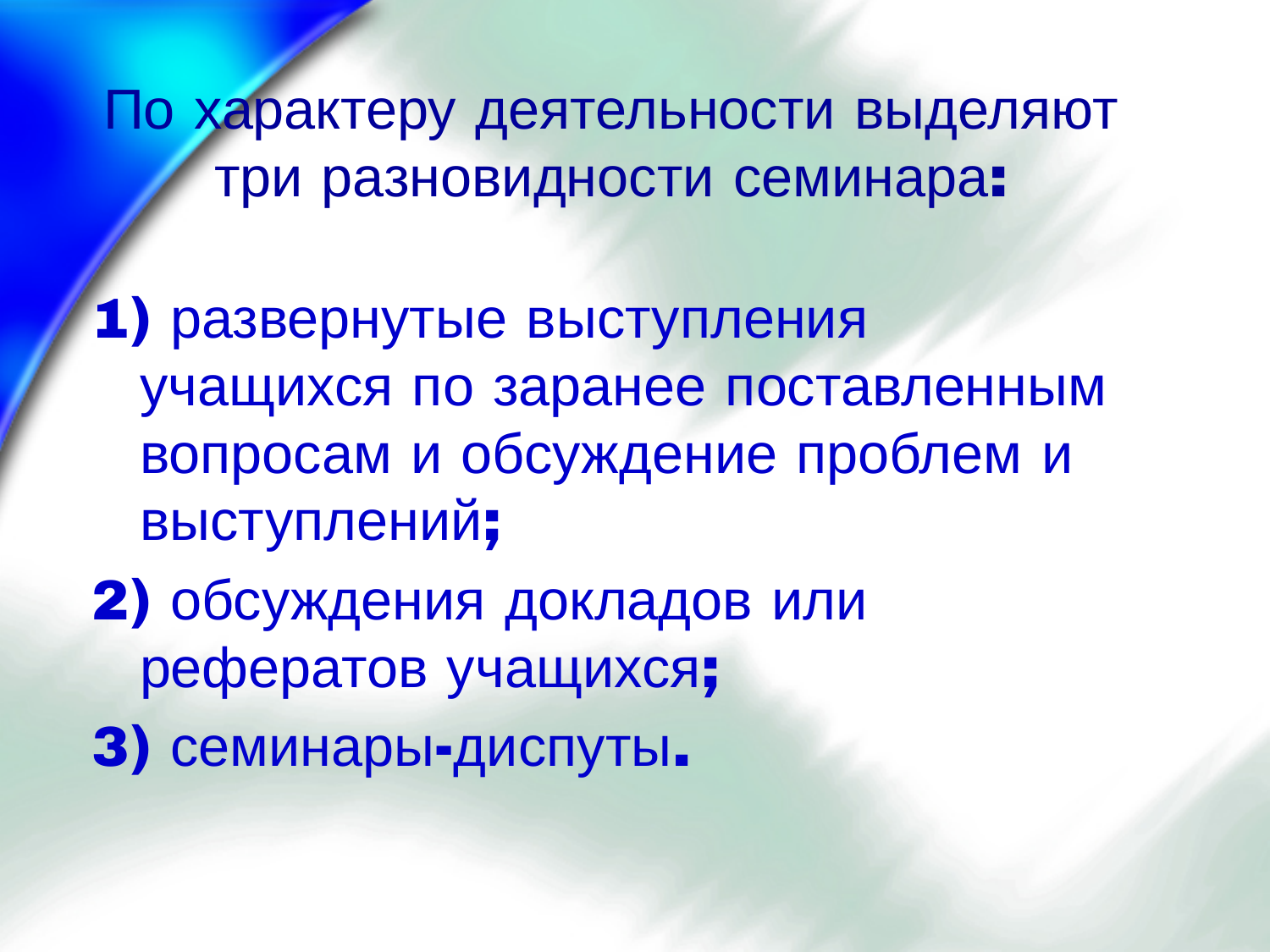

# По характеру деятельности выделяют три разновидности семинара:
1) развернутые выступления учащихся по заранее поставленным вопросам и обсуждение проблем и выступлений;
2) обсуждения докладов или рефератов учащихся;
3) семинары-диспуты.